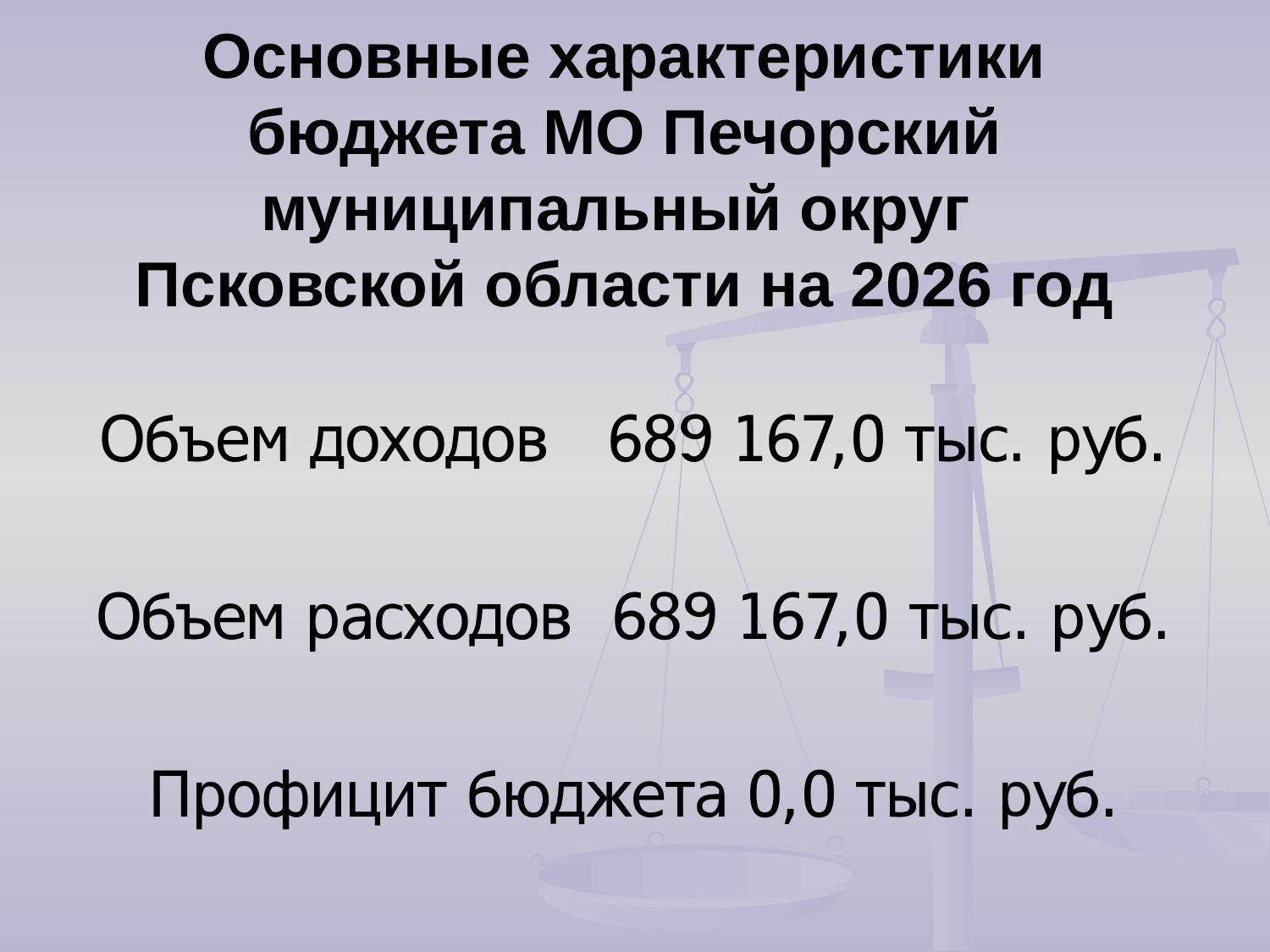

# Основные характеристики бюджета МО Печорский муниципальный округ Псковской области на 2026 год
Объем доходов   689 167,0 тыс. руб.

Объем расходов  689 167,0 тыс. руб.

Профицит бюджета 0,0 тыс. руб.